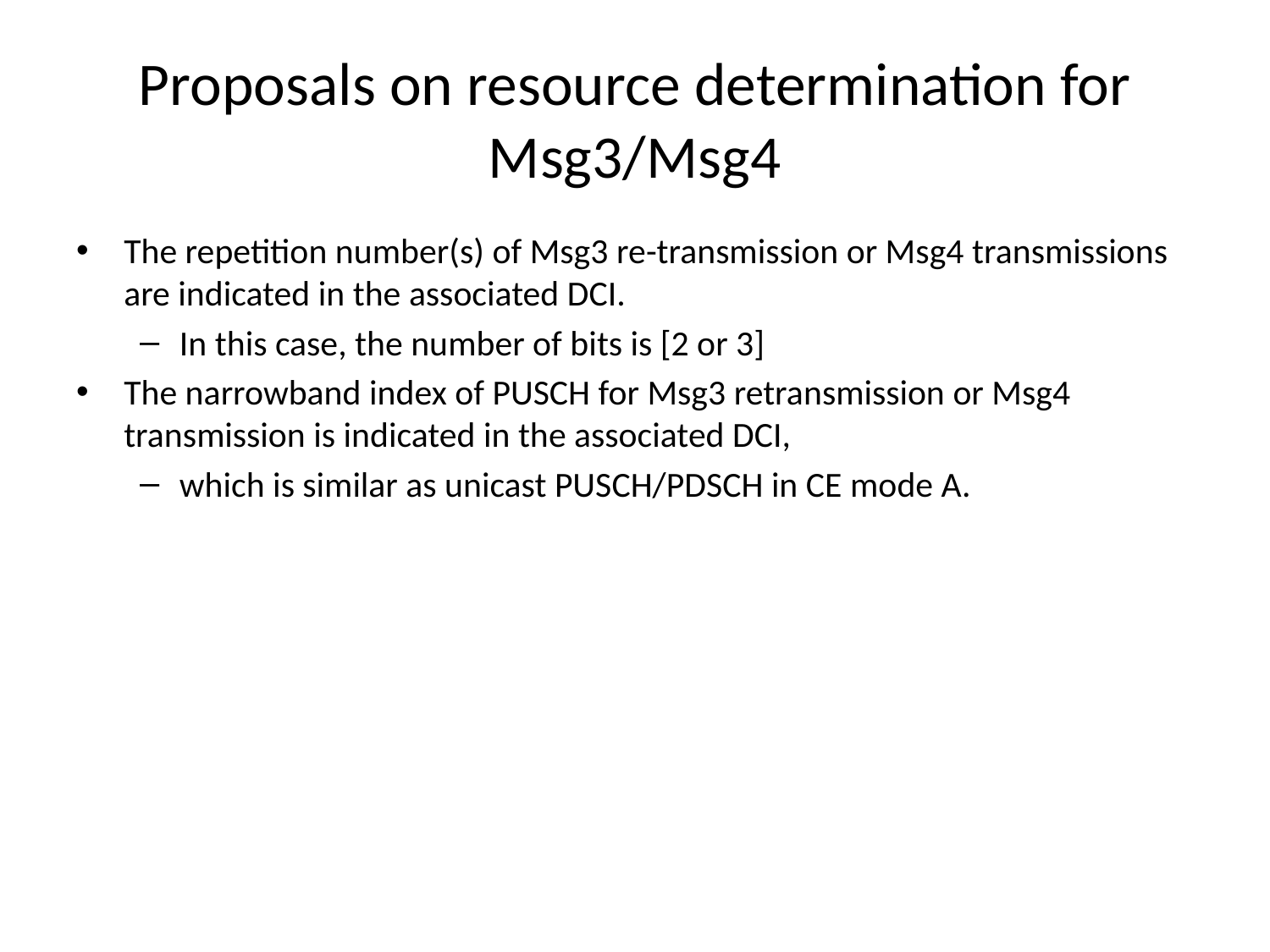

# Proposals on resource determination for Msg3/Msg4
The repetition number(s) of Msg3 re-transmission or Msg4 transmissions are indicated in the associated DCI.
In this case, the number of bits is [2 or 3]
The narrowband index of PUSCH for Msg3 retransmission or Msg4 transmission is indicated in the associated DCI,
which is similar as unicast PUSCH/PDSCH in CE mode A.